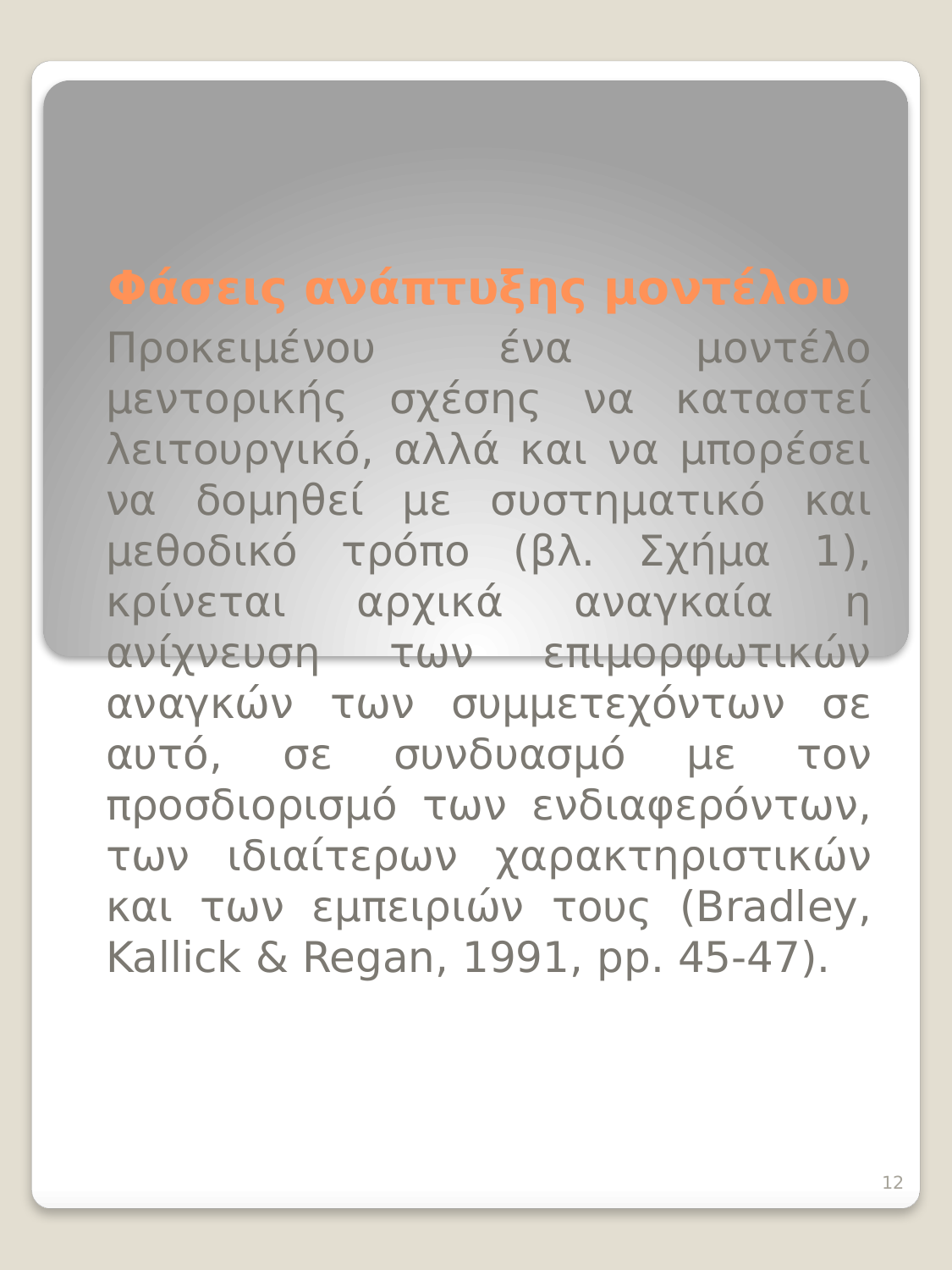

# Φάσεις ανάπτυξης μοντέλου
Προκειμένου ένα μοντέλο μεντορικής σχέσης να καταστεί λειτουργικό, αλλά και να μπορέσει να δομηθεί με συστηματικό και μεθοδικό τρόπο (βλ. Σχήμα 1), κρίνεται αρχικά αναγκαία η ανίχνευση των επιμορφωτικών αναγκών των συμμετεχόντων σε αυτό, σε συνδυασμό με τον προσδιορισμό των ενδιαφερόντων, των ιδιαίτερων χαρακτηριστικών και των εμπειριών τους (Bradley, Kallick & Regan, 1991, pp. 45-47).

12